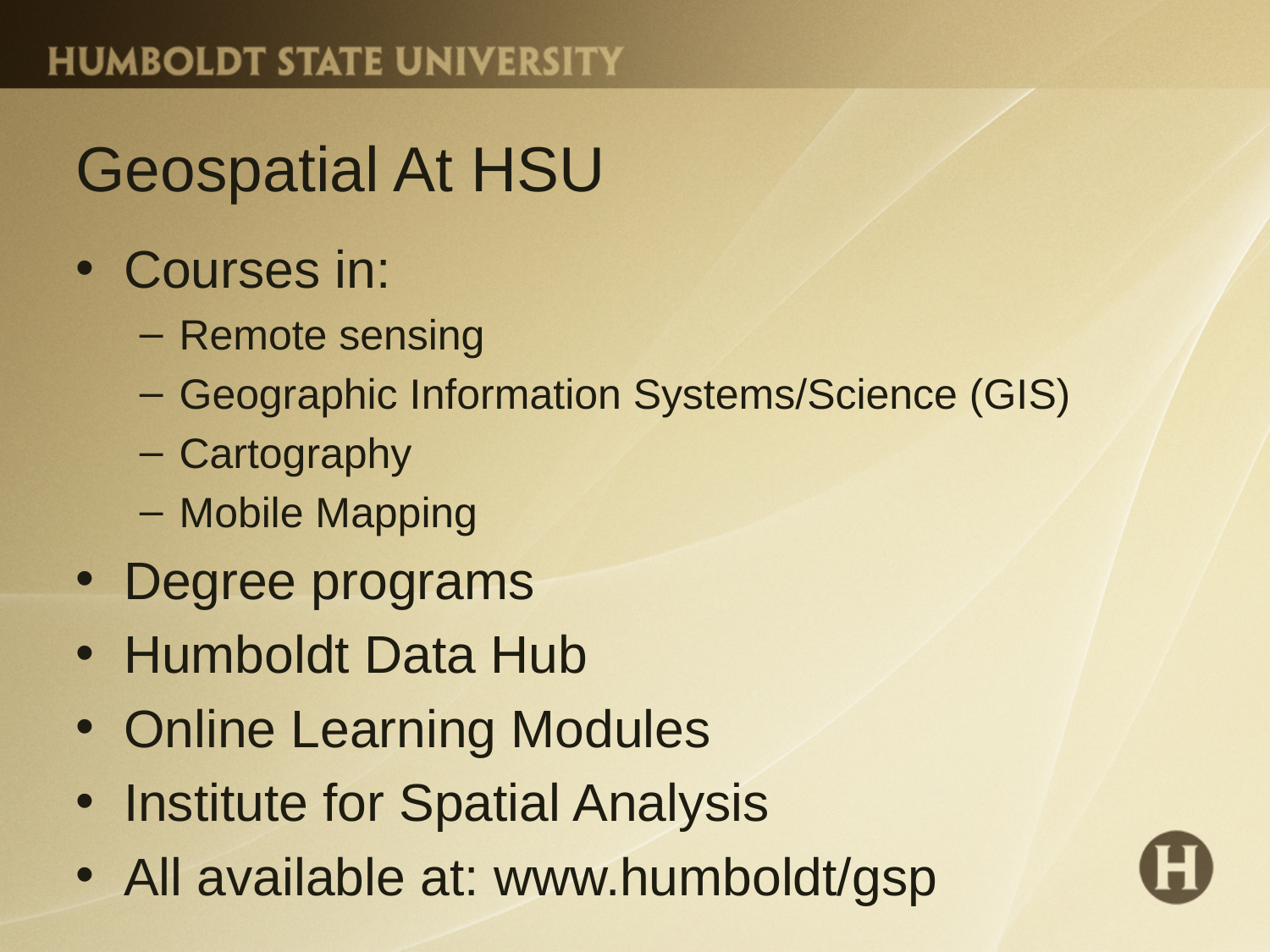

# Geospatial At HSU
Courses in:
Remote sensing
Geographic Information Systems/Science (GIS)
Cartography
Mobile Mapping
Degree programs
Humboldt Data Hub
Online Learning Modules
Institute for Spatial Analysis
All available at: www.humboldt/gsp